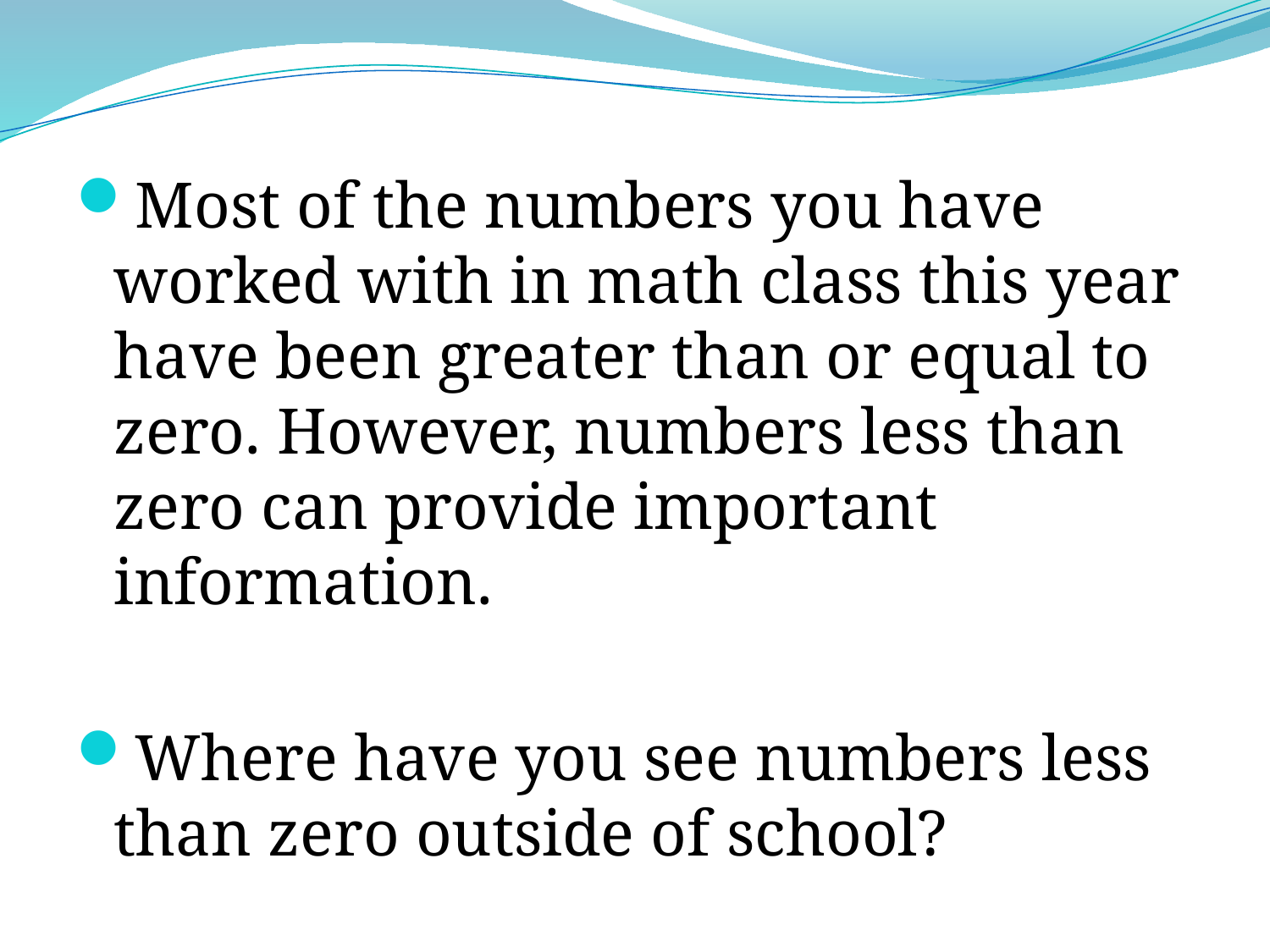

Most of the numbers you have worked with in math class this year have been greater than or equal to zero. However, numbers less than zero can provide important information.

Where have you see numbers less than zero outside of school?